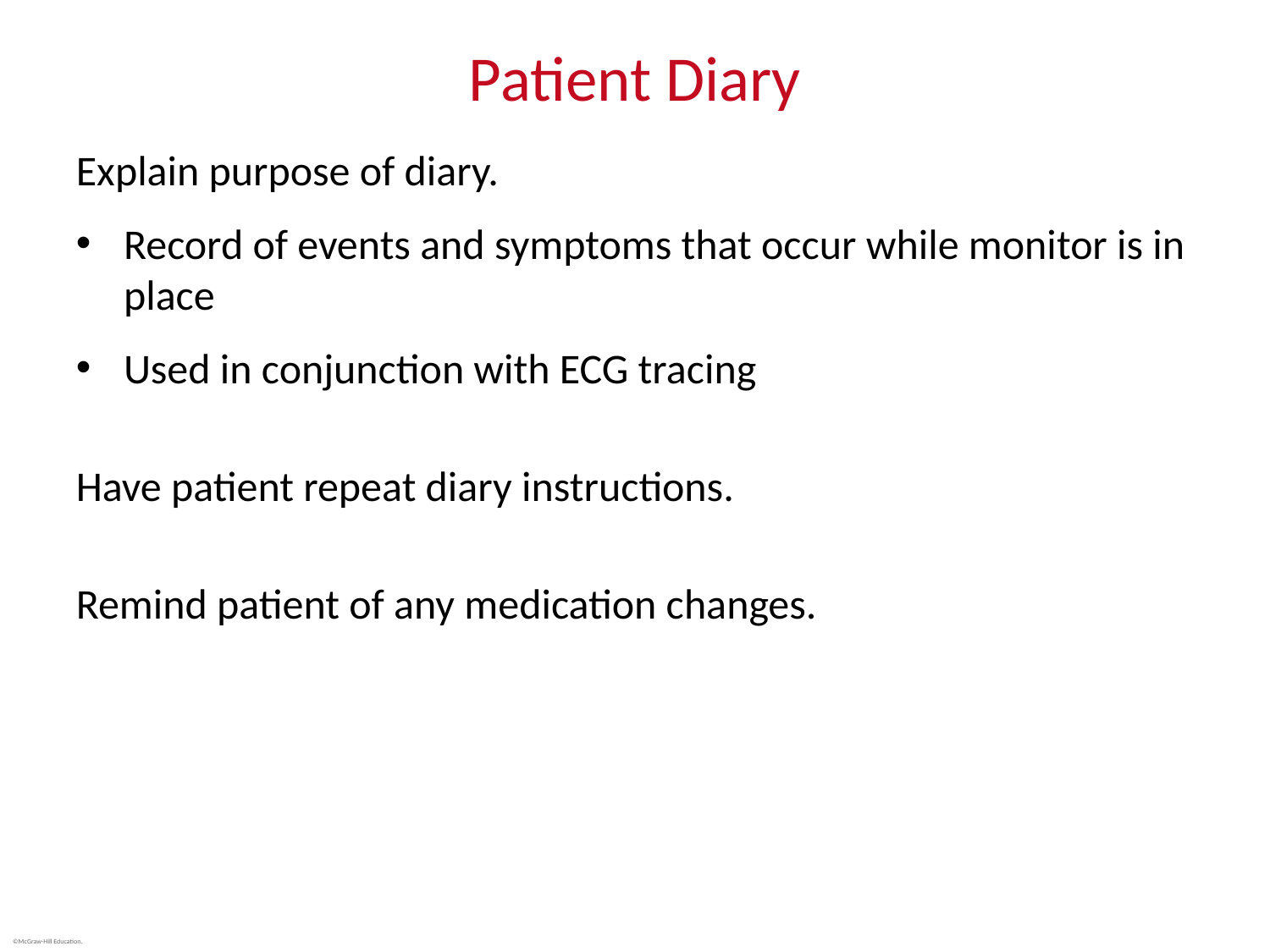

# Patient Diary
Explain purpose of diary.
Record of events and symptoms that occur while monitor is in place
Used in conjunction with ECG tracing
Have patient repeat diary instructions.
Remind patient of any medication changes.